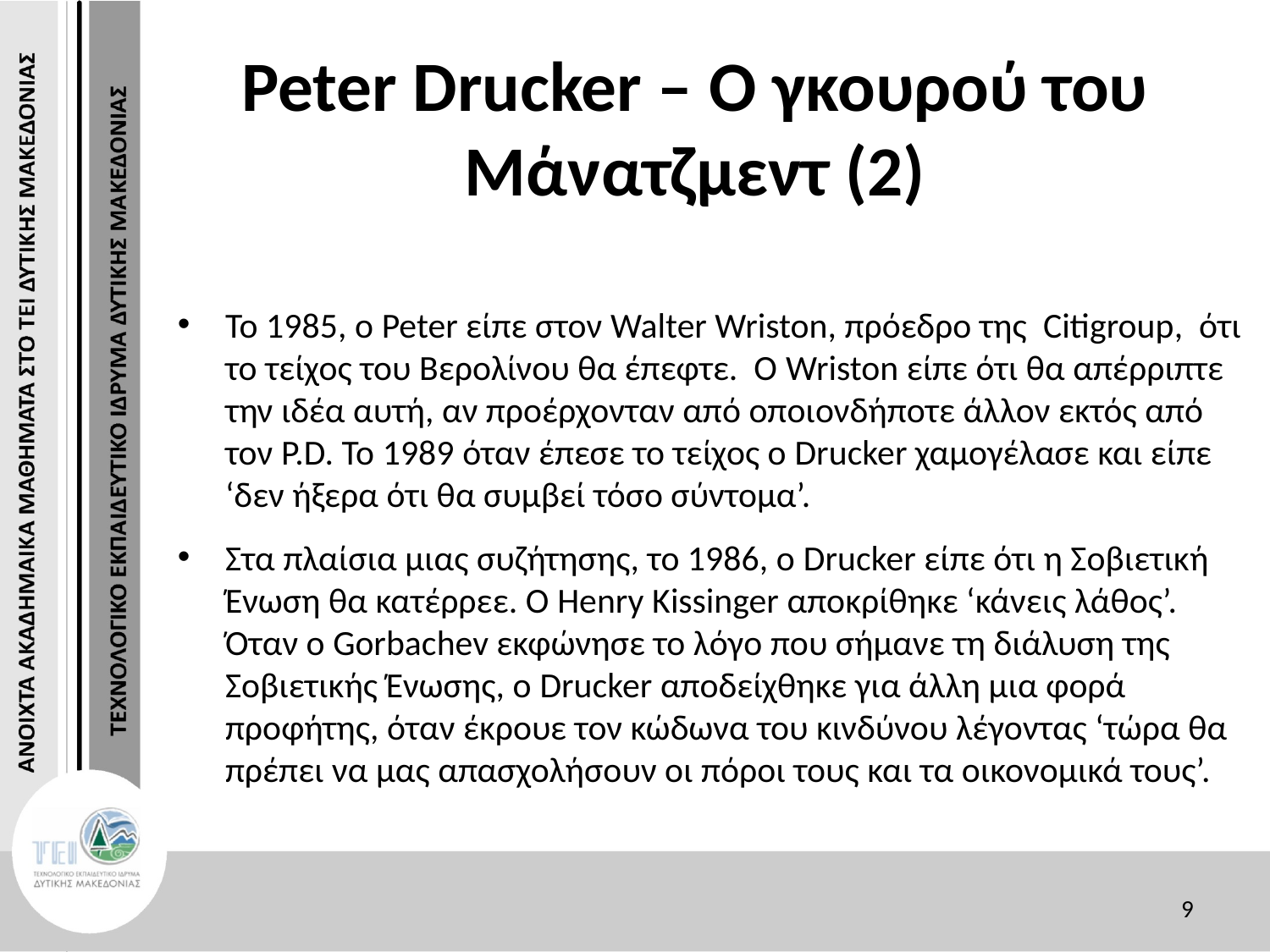

# Peter Drucker – Ο γκουρού του Μάνατζμεντ (2)
Το 1985, ο Peter είπε στον Walter Wriston, πρόεδρο της  Citigroup,  ότι το τείχος του Βερολίνου θα έπεφτε.  Ο Wriston είπε ότι θα απέρριπτε την ιδέα αυτή, αν προέρχονταν από οποιονδήποτε άλλον εκτός από τον P.D. To 1989 όταν έπεσε το τείχος ο Drucker χαμογέλασε και είπε ‘δεν ήξερα ότι θα συμβεί τόσο σύντομα’.
Στα πλαίσια μιας συζήτησης, το 1986, ο Drucker είπε ότι η Σοβιετική Ένωση θα κατέρρεε. Ο Henry Kissinger αποκρίθηκε ‘κάνεις λάθος’. Όταν ο Gorbachev εκφώνησε το λόγο που σήμανε τη διάλυση της Σοβιετικής Ένωσης, ο Drucker αποδείχθηκε για άλλη μια φορά προφήτης, όταν έκρουε τον κώδωνα του κινδύνου λέγοντας ‘τώρα θα πρέπει να μας απασχολήσουν οι πόροι τους και τα οικονομικά τους’.
9